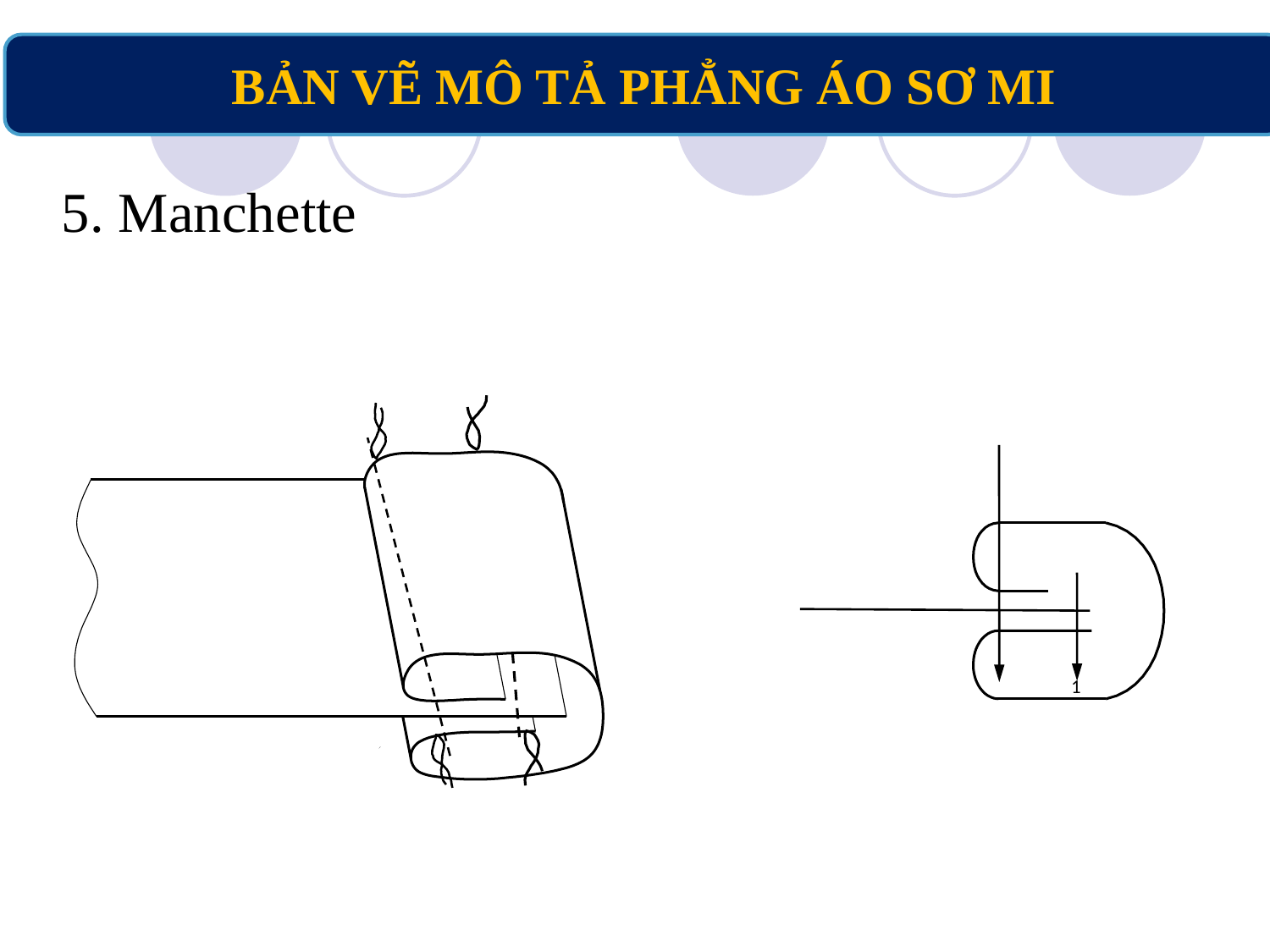

BẢN VẼ MÔ TẢ PHẲNG ÁO SƠ MI

5. Manchette

1